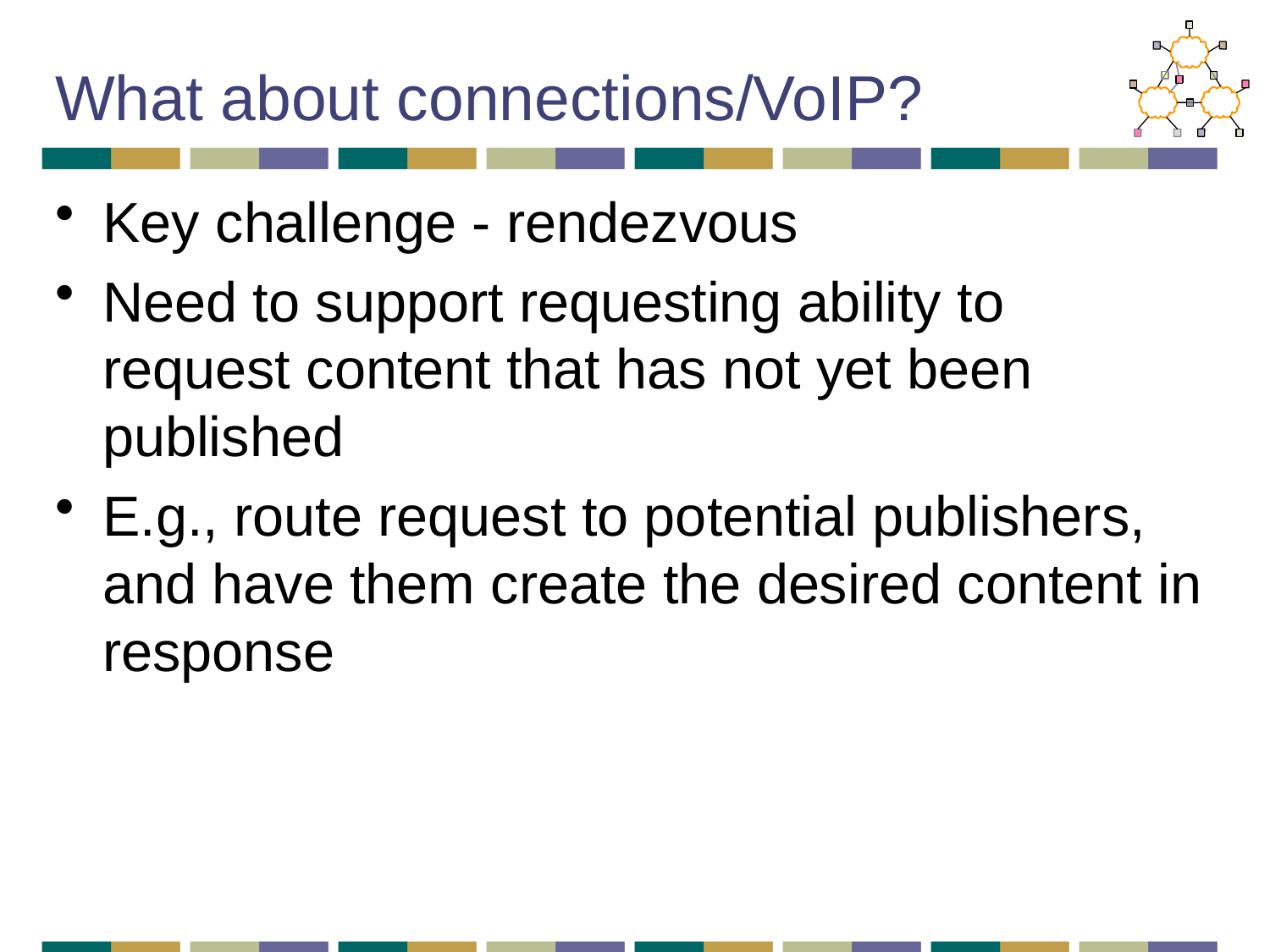

# What about connections/VoIP?
Key challenge - rendezvous
Need to support requesting ability to request content that has not yet been published
E.g., route request to potential publishers, and have them create the desired content in response